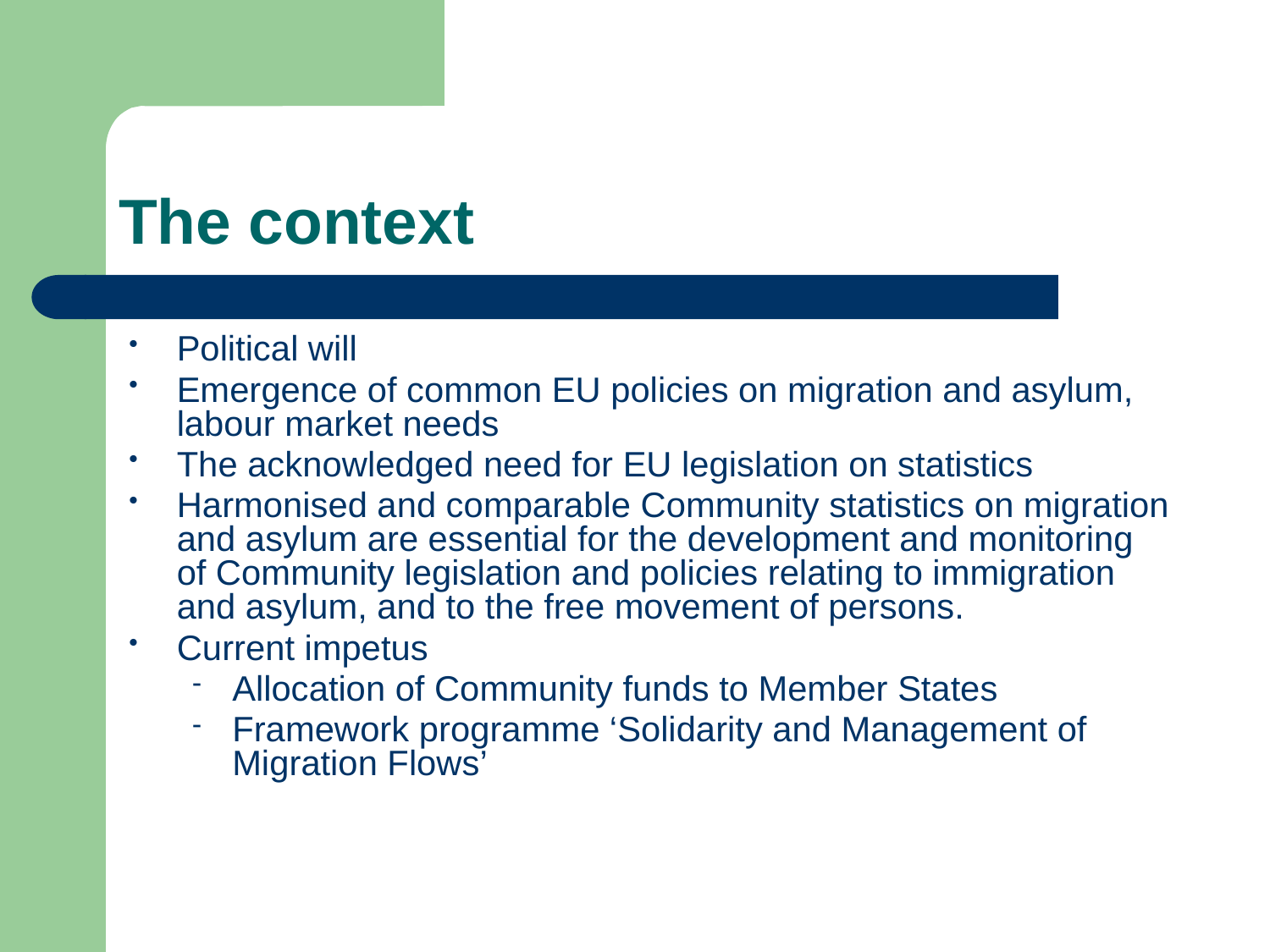

# The context
Political will
Emergence of common EU policies on migration and asylum, labour market needs
The acknowledged need for EU legislation on statistics
Harmonised and comparable Community statistics on migration and asylum are essential for the development and monitoring of Community legislation and policies relating to immigration and asylum, and to the free movement of persons.
Current impetus
Allocation of Community funds to Member States
Framework programme ‘Solidarity and Management of Migration Flows’